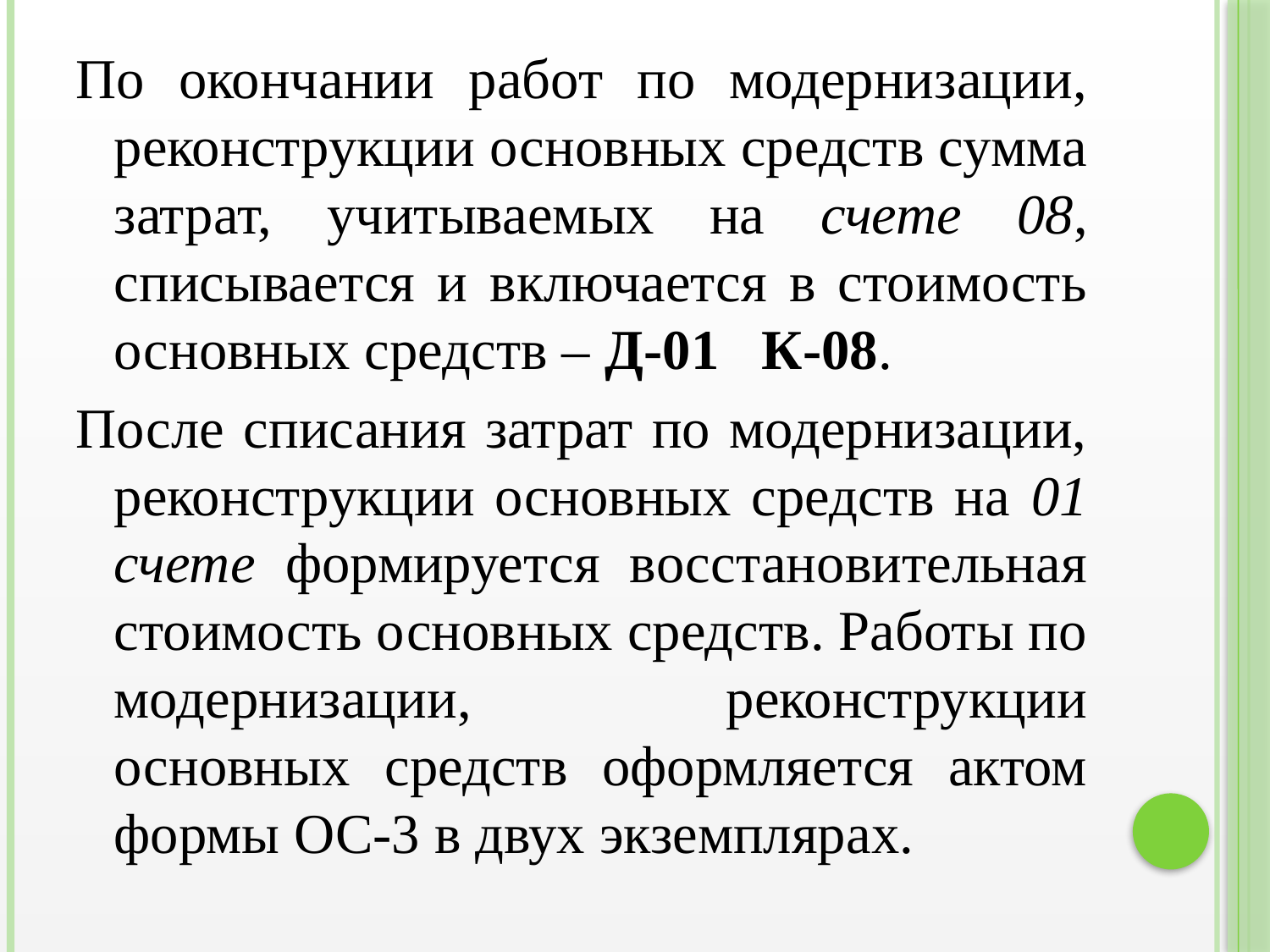

По окончании работ по модернизации, реконструкции основных средств сумма затрат, учитываемых на счете 08, списывается и включается в стоимость основных средств – Д-01   К-08.
После списания затрат по модернизации, реконструкции основных средств на 01 счете формируется восстановительная стоимость основных средств. Работы по модернизации, реконструкции основных средств оформляется актом формы ОС-3 в двух экземплярах.